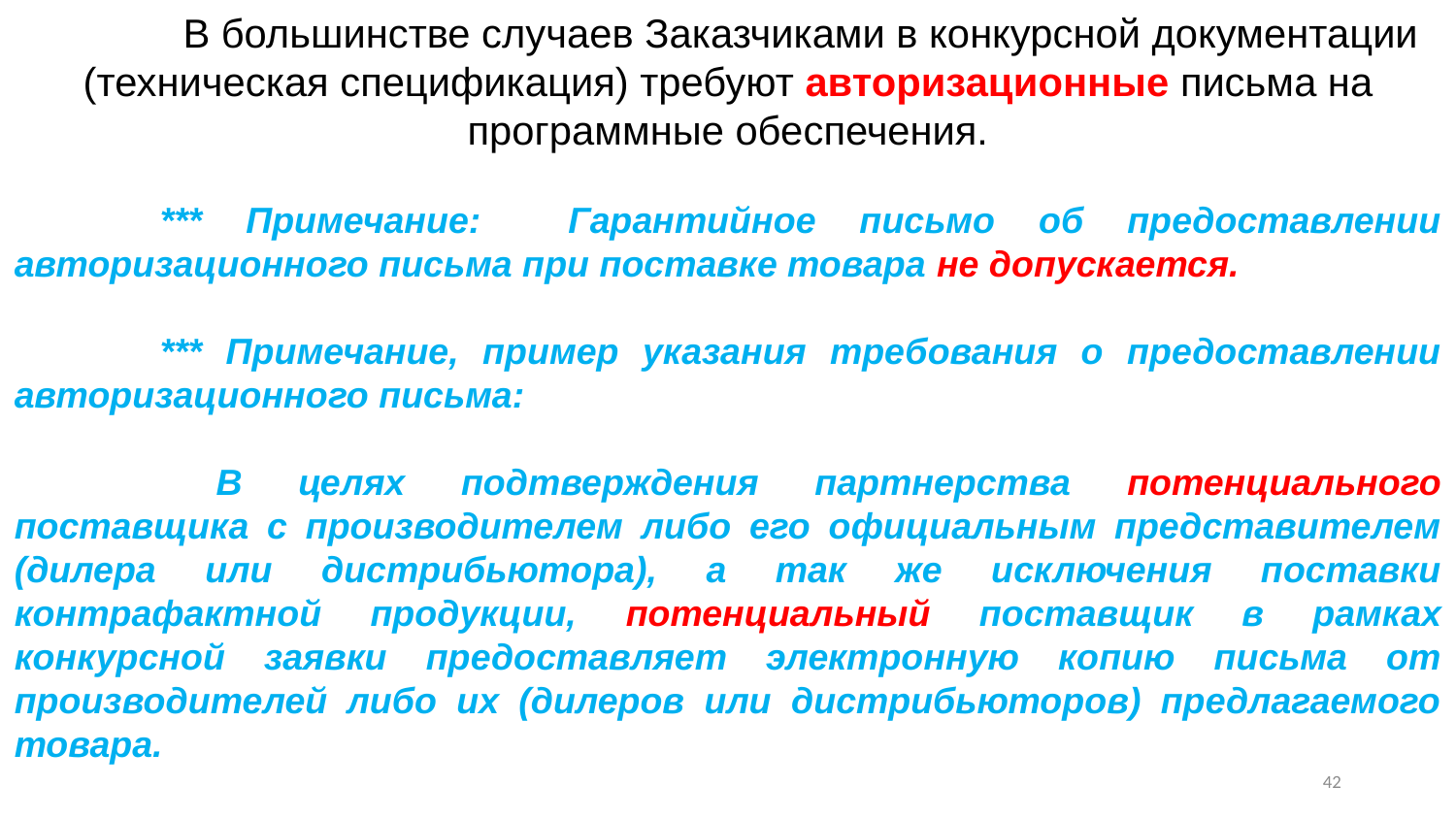

В большинстве случаев Заказчиками в конкурсной документации (техническая спецификация) требуют авторизационные письма на программные обеспечения.

	*** Примечание:  Гарантийное письмо об предоставлении авторизационного письма при поставке товара не допускается.

	*** Примечание, пример указания требования о предоставлении авторизационного письма:

	 В целях подтверждения партнерства потенциального поставщика с производителем либо его официальным представителем (дилера или дистрибьютора), а так же исключения поставки контрафактной продукции, потенциальный поставщик в рамках конкурсной заявки предоставляет электронную копию письма от производителей либо их (дилеров или дистрибьюторов) предлагаемого товара.

42